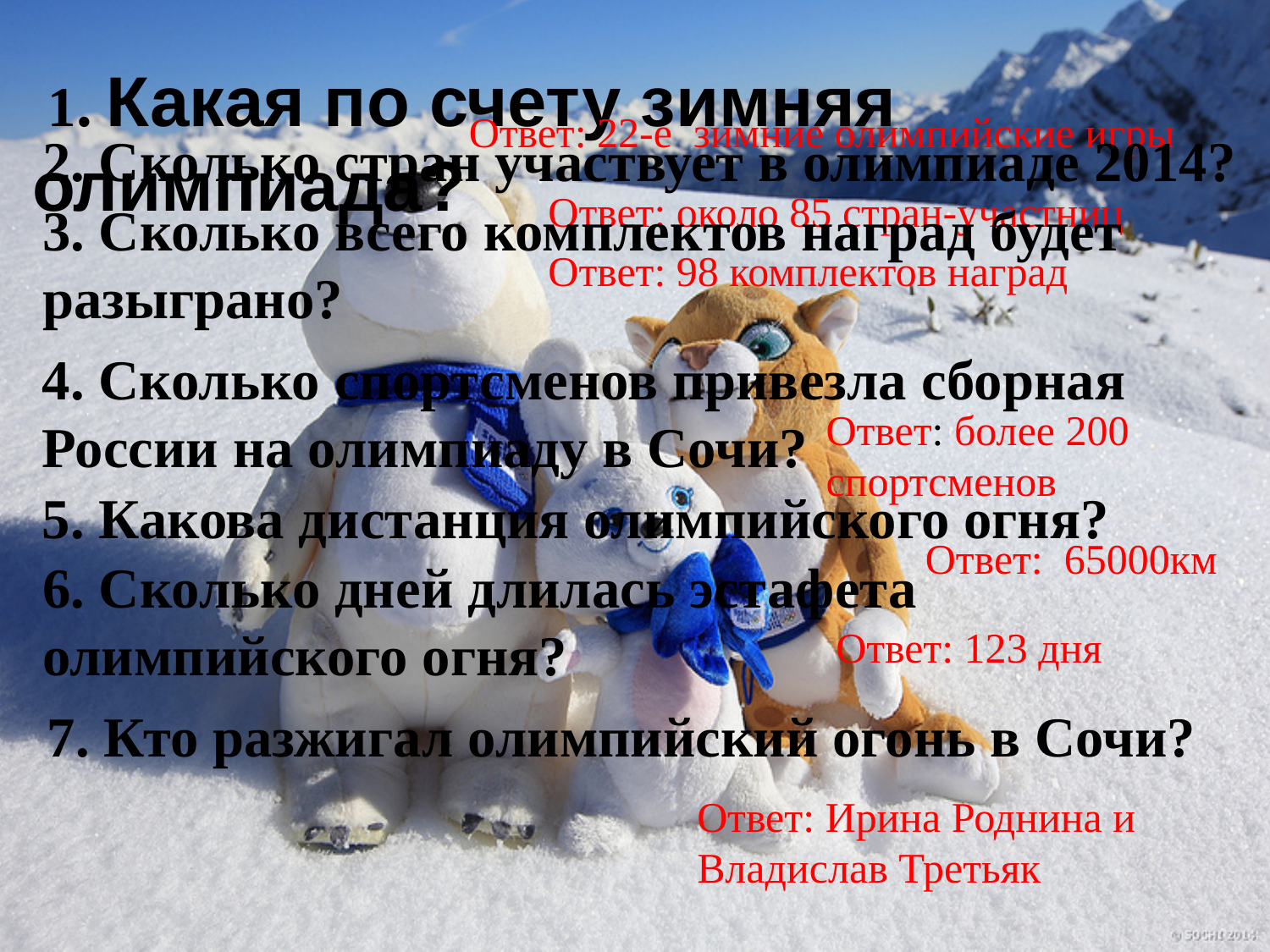

1. Какая по счету зимняя олимпиада?
Ответ: 22-е  зимние олимпийские игры
2. Сколько стран участвует в олимпиаде 2014?
Ответ: около 85 стран-участниц
3. Сколько всего комплектов наград будет разыграно?
Ответ: 98 комплектов наград
4. Сколько спортсменов привезла сборная России на олимпиаду в Сочи?
Ответ: более 200 спортсменов
5. Какова дистанция олимпийского огня?
Ответ:  65000км
6. Сколько дней длилась эстафета олимпийского огня?
Ответ: 123 дня
7. Кто разжигал олимпийский огонь в Сочи?
Ответ: Ирина Роднина и Владислав Третьяк